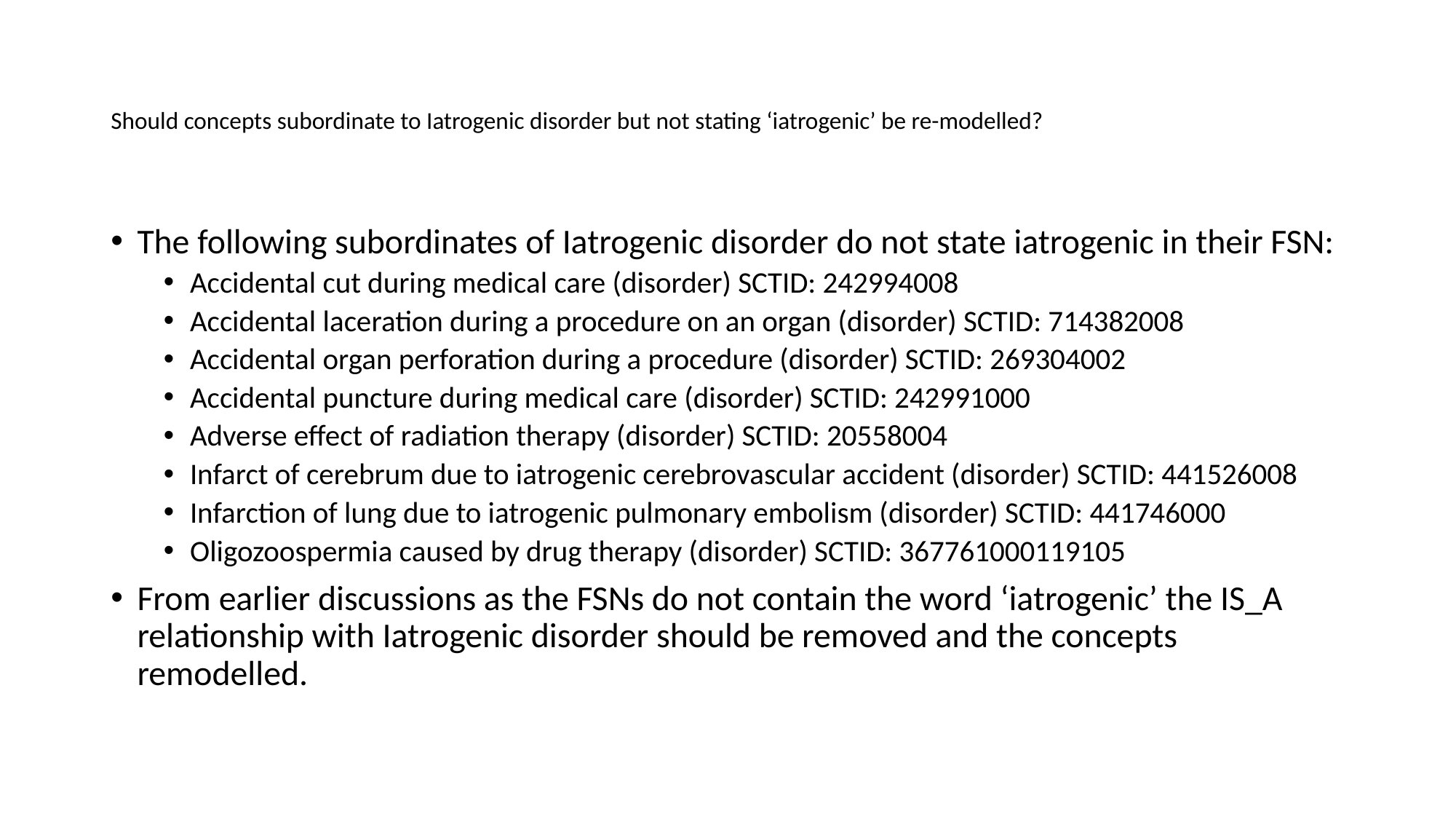

# Should concepts subordinate to Iatrogenic disorder but not stating ‘iatrogenic’ be re-modelled?
The following subordinates of Iatrogenic disorder do not state iatrogenic in their FSN:
Accidental cut during medical care (disorder) SCTID: 242994008
Accidental laceration during a procedure on an organ (disorder) SCTID: 714382008
Accidental organ perforation during a procedure (disorder) SCTID: 269304002
Accidental puncture during medical care (disorder) SCTID: 242991000
Adverse effect of radiation therapy (disorder) SCTID: 20558004
Infarct of cerebrum due to iatrogenic cerebrovascular accident (disorder) SCTID: 441526008
Infarction of lung due to iatrogenic pulmonary embolism (disorder) SCTID: 441746000
Oligozoospermia caused by drug therapy (disorder) SCTID: 367761000119105
From earlier discussions as the FSNs do not contain the word ‘iatrogenic’ the IS_A relationship with Iatrogenic disorder should be removed and the concepts remodelled.